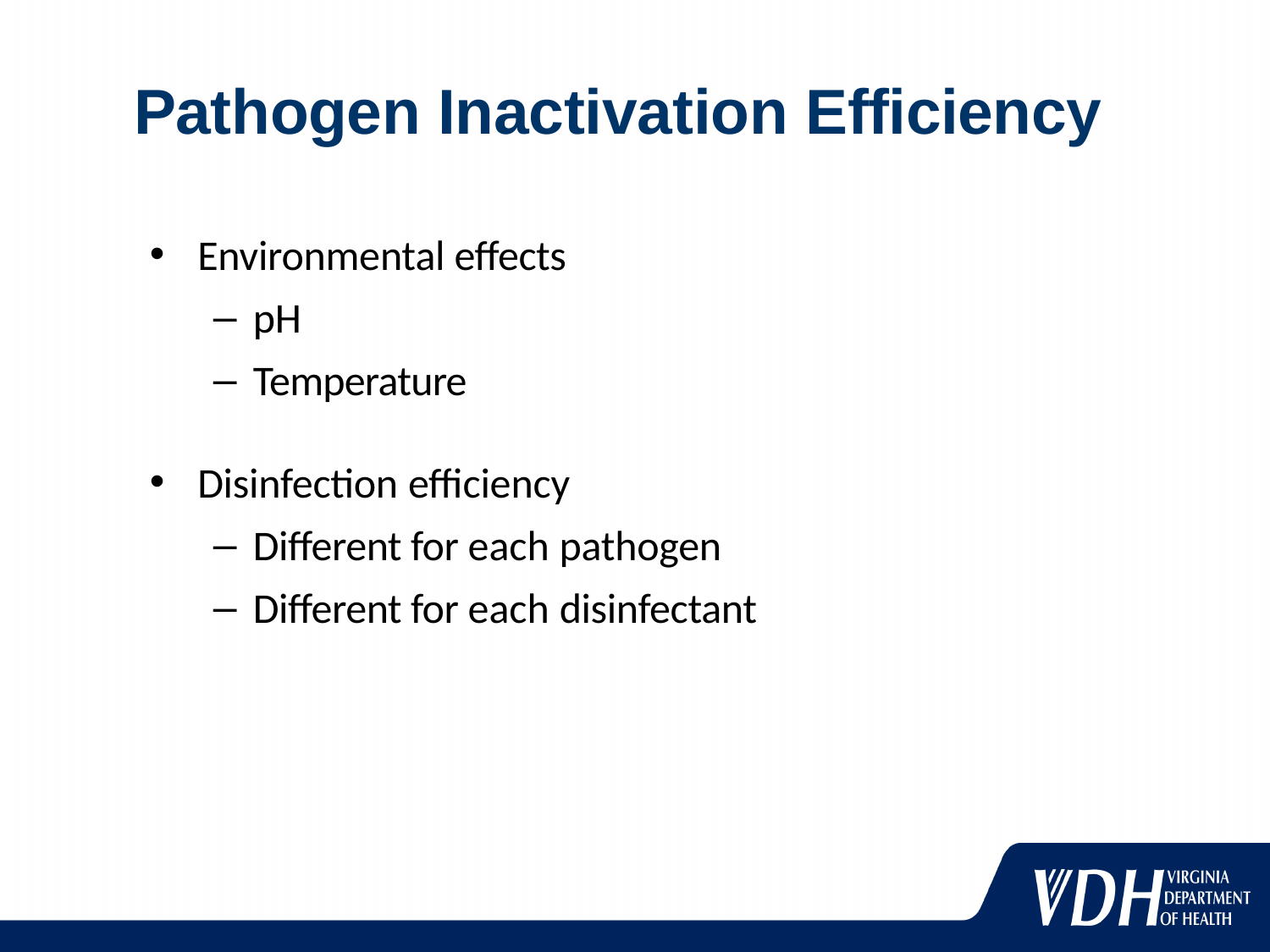

# Pathogen Inactivation Efficiency
Environmental effects
pH
Temperature

Disinfection efficiency
Different for each pathogen
Different for each disinfectant